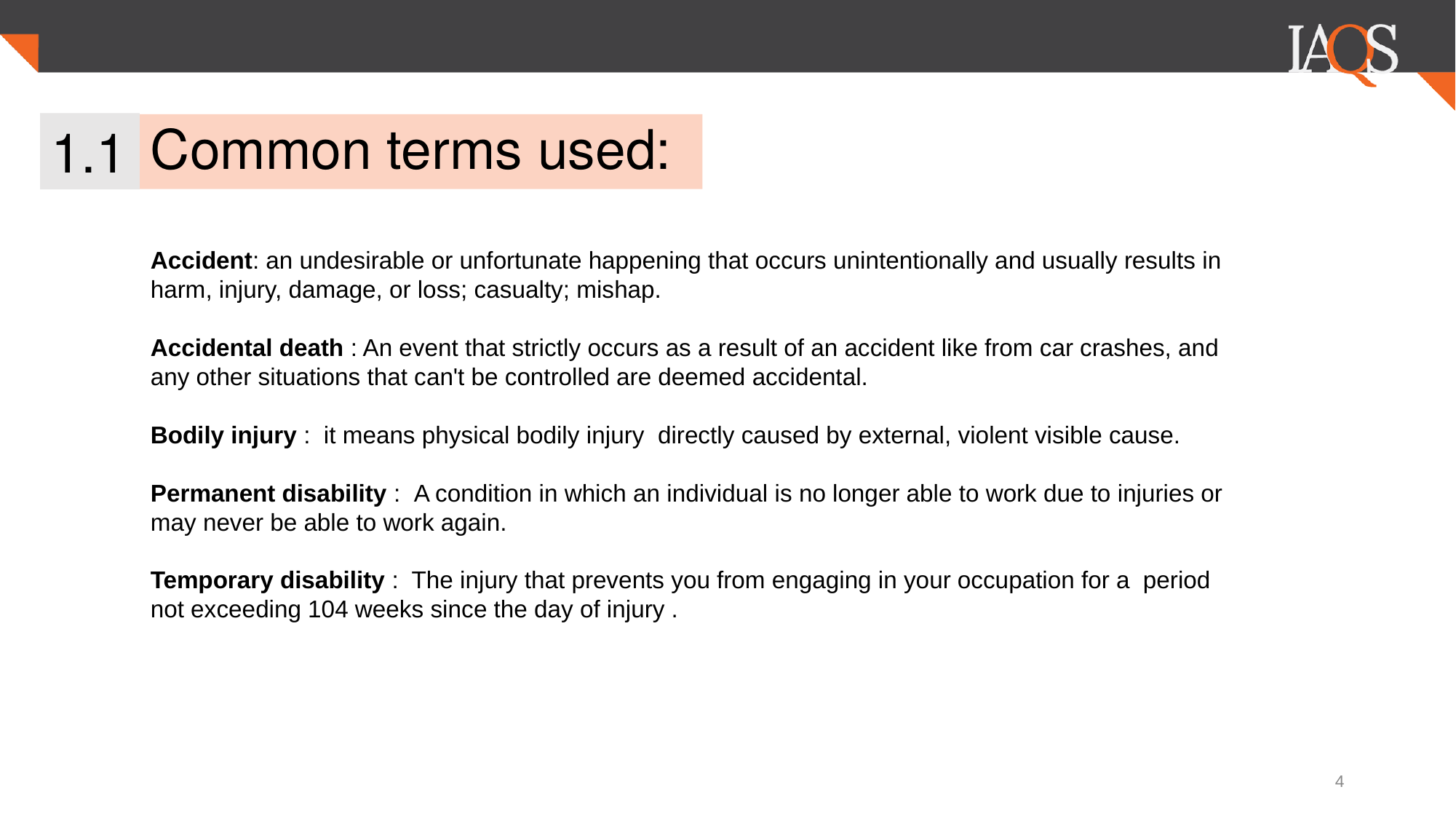

1.1
# Common terms used:
Accident: an undesirable or unfortunate happening that occurs unintentionally and usually results in harm, injury, damage, or loss; casualty; mishap.

Accidental death : An event that strictly occurs as a result of an accident like from car crashes, and any other situations that can't be controlled are deemed accidental.

Bodily injury :  it means physical bodily injury  directly caused by external, violent visible cause.

Permanent disability :  A condition in which an individual is no longer able to work due to injuries or may never be able to work again.

Temporary disability :  The injury that prevents you from engaging in your occupation for a  period not exceeding 104 weeks since the day of injury .
4